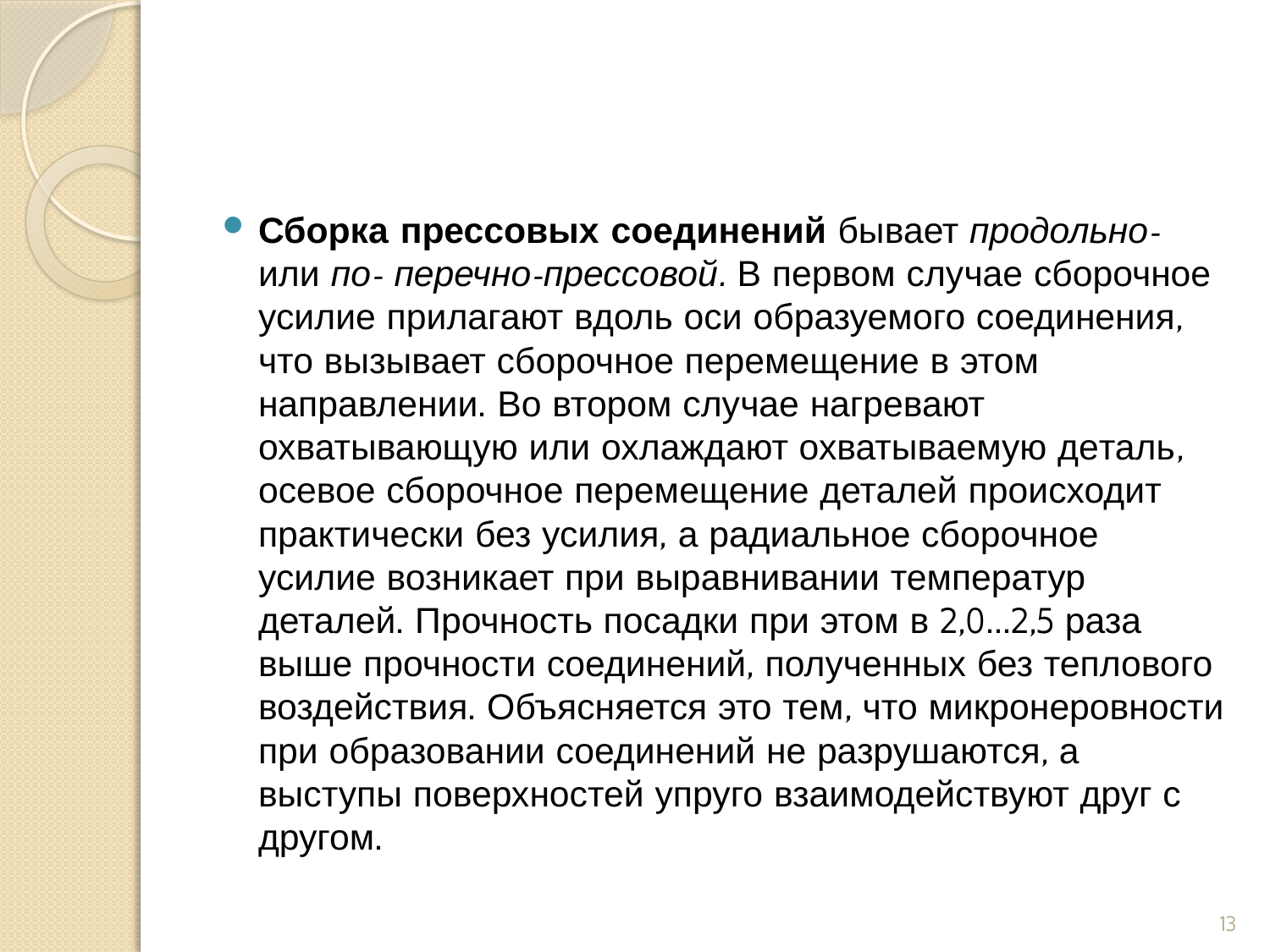

Сборка прессовых соединений бывает продольно- или по- перечно-прессовой. В первом случае сборочное усилие прила­гают вдоль оси образуемого соединения, что вызывает сбо­рочное перемещение в этом направлении. Во втором случае нагревают охватывающую или охлаждают охватываемую де­таль, осевое сборочное перемещение деталей происходит практически без усилия, а радиальное сборочное усилие воз­никает при выравнивании температур деталей. Прочность по­садки при этом в 2,0...2,5 раза выше прочности соединений, полученных без теплового воздействия. Объясняется это тем, что микронеровности при образовании соединений не разру­шаются, а выступы поверхностей упруго взаимодействуют друг с другом.

13